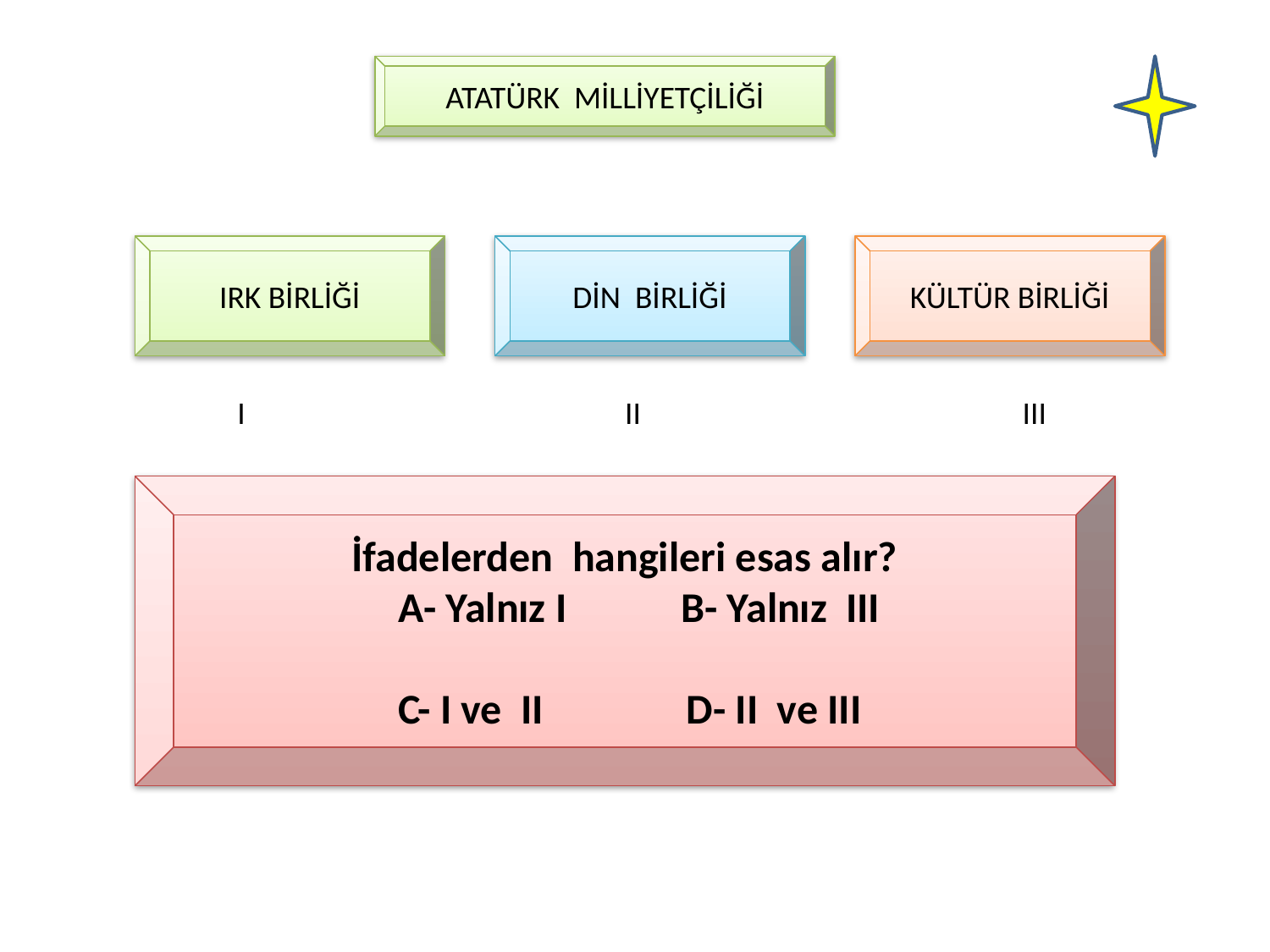

ATATÜRK  MİLLİYETÇİLİĞİ

IRK BİRLİĞİ
DİN  BİRLİĞİ
KÜLTÜR BİRLİĞİ
I
II
III
İfadelerden  hangileri esas alır?
    A- Yalnız I            B- Yalnız  III

 C- I ve  II               D- II  ve III